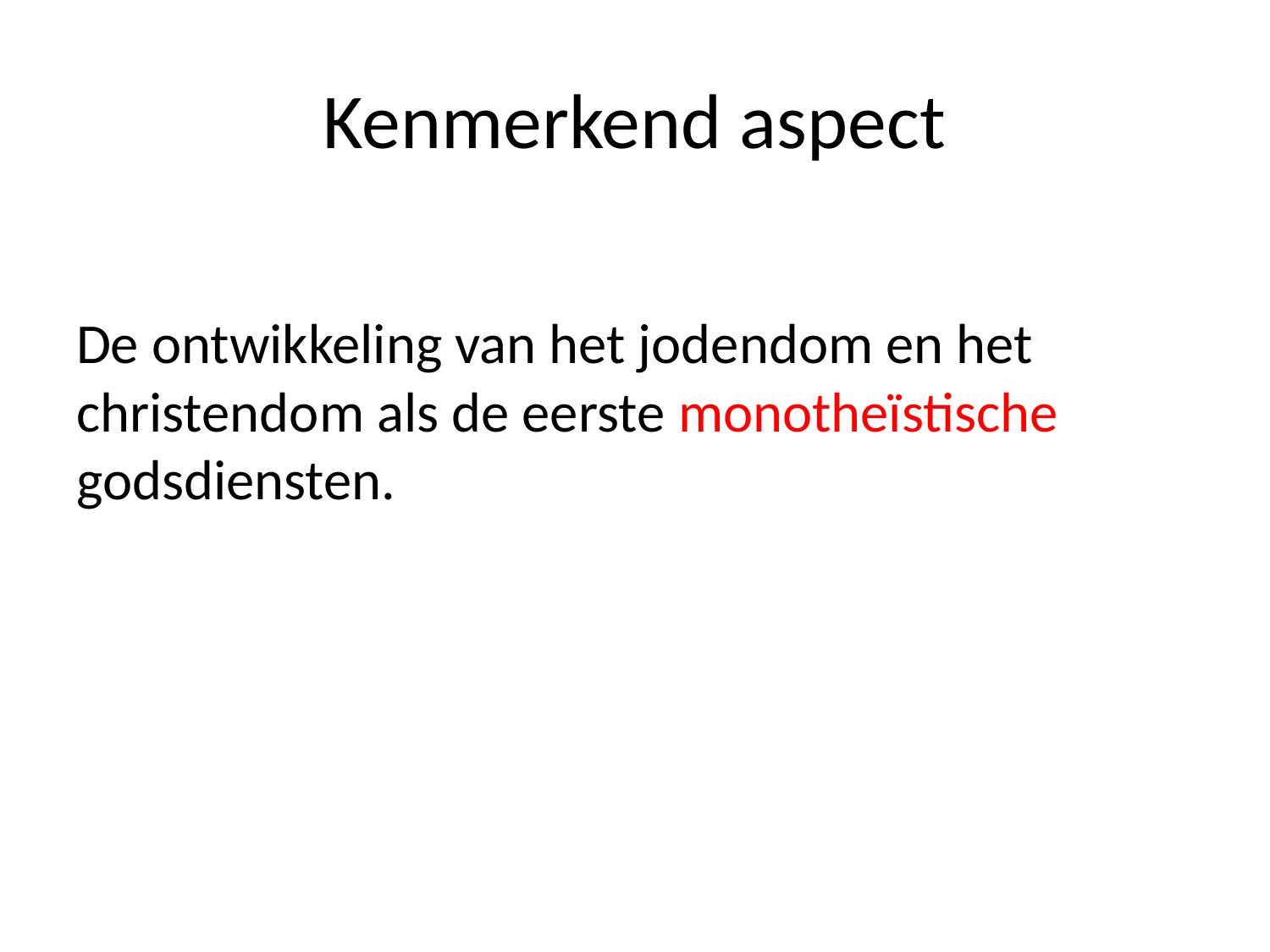

# Kenmerkend aspect

De ontwikkeling van het jodendom en het christendom als de eerste monotheïstische godsdiensten.